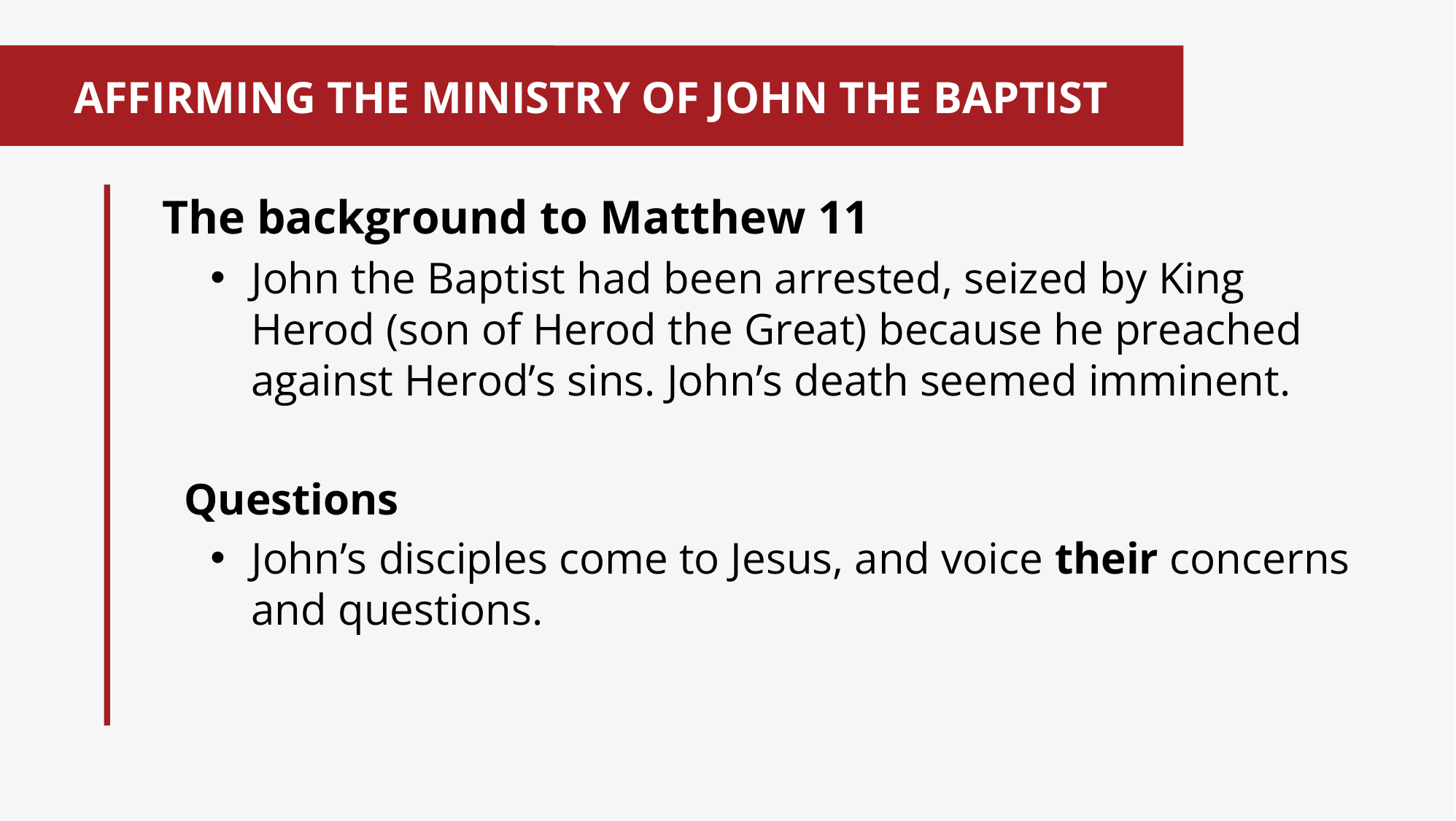

# AFFIRMING THE MINISTRY OF JOHN THE BAPTIST
 The background to Matthew 11
John the Baptist had been arrested, seized by King Herod (son of Herod the Great) because he preached against Herod’s sins. John’s death seemed imminent.

  Questions
John’s disciples come to Jesus, and voice their concerns and questions.